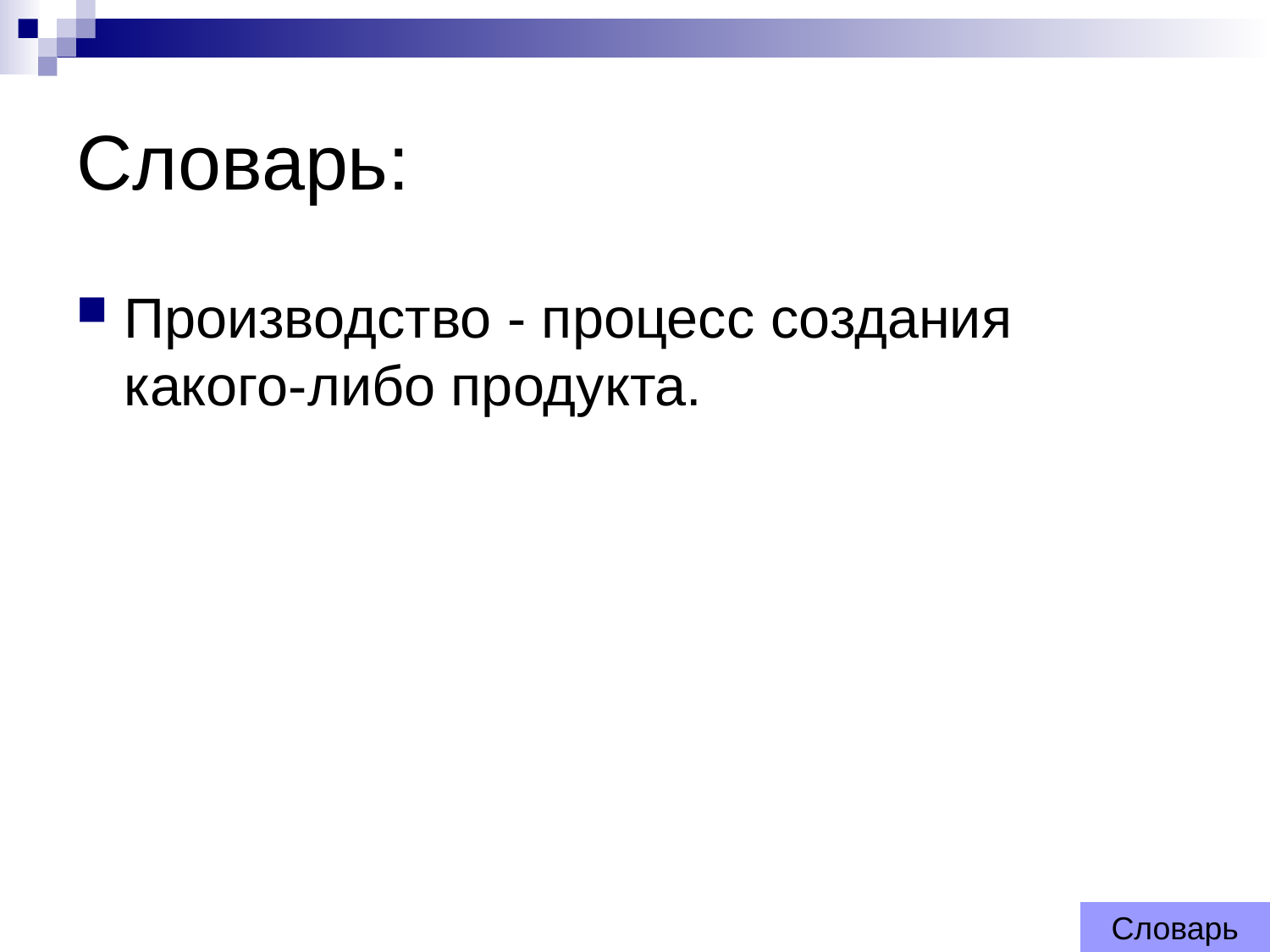

# Словарь:
Производство - процесс создания какого-либо продукта.
Словарь